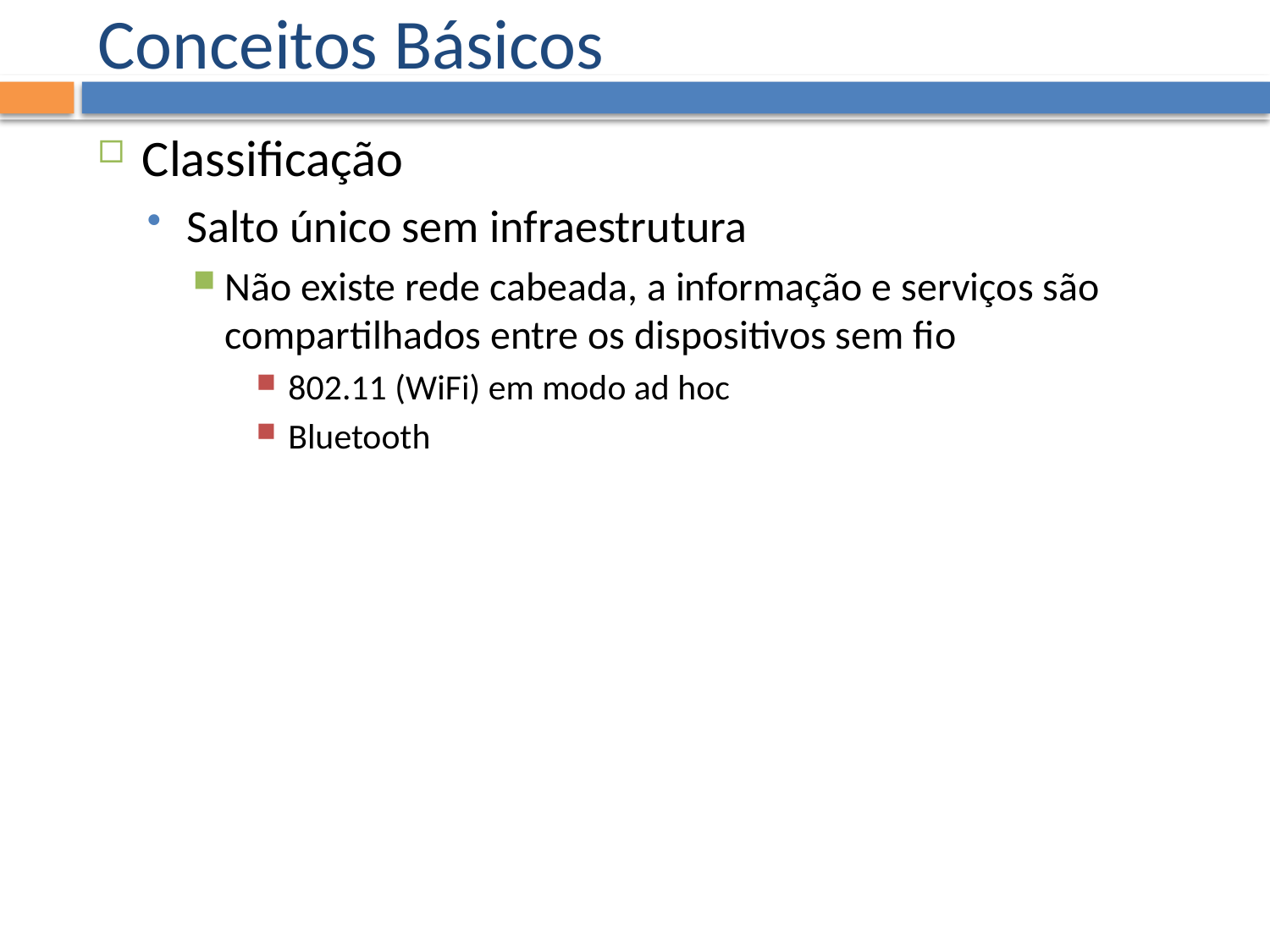

# Conceitos Básicos
Classificação
Salto único sem infraestrutura
Não existe rede cabeada, a informação e serviços são compartilhados entre os dispositivos sem fio
802.11 (WiFi) em modo ad hoc
Bluetooth